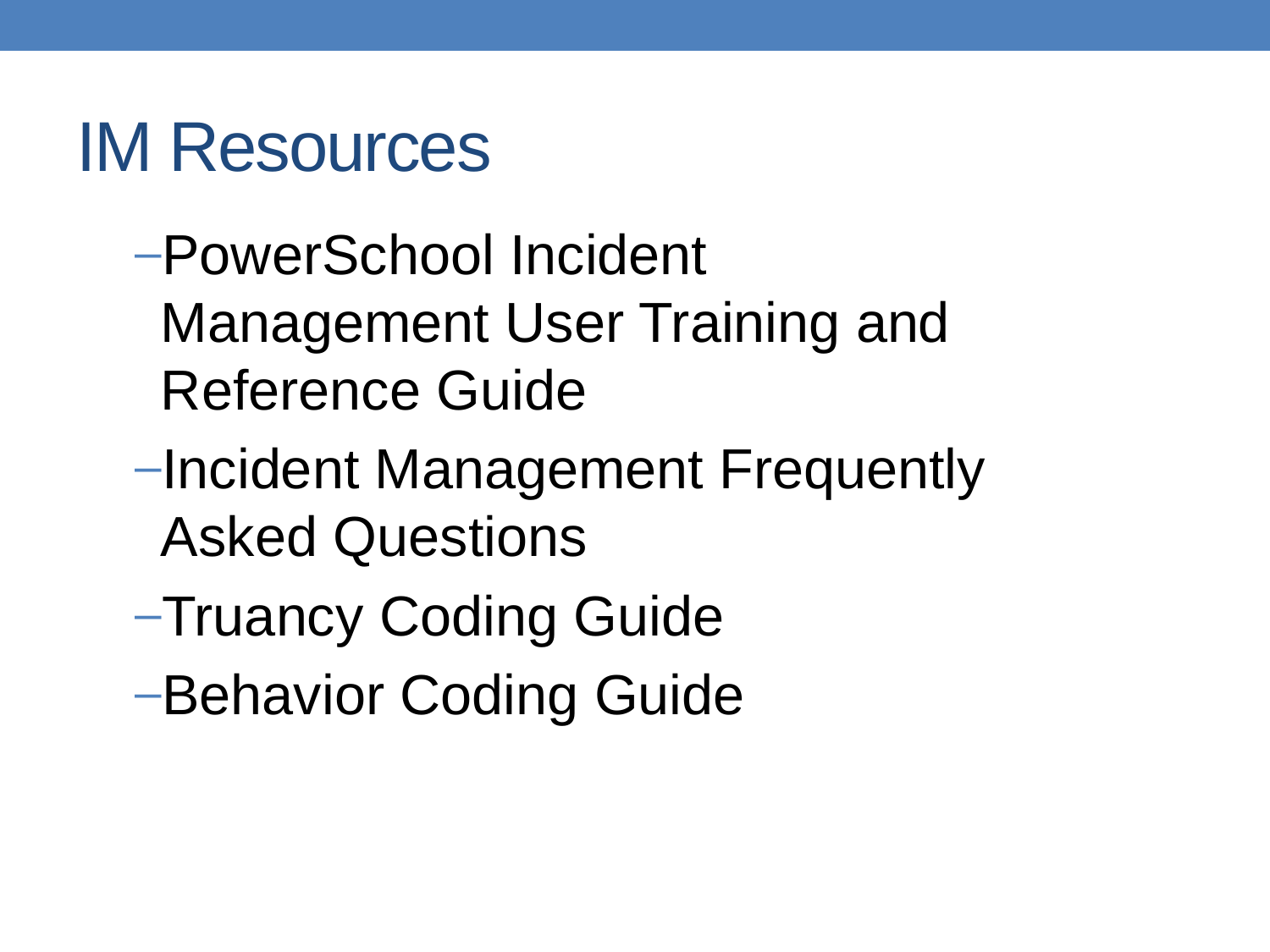

# IM Resources
PowerSchool Incident Management User Training and Reference Guide
Incident Management Frequently Asked Questions
Truancy Coding Guide
Behavior Coding Guide